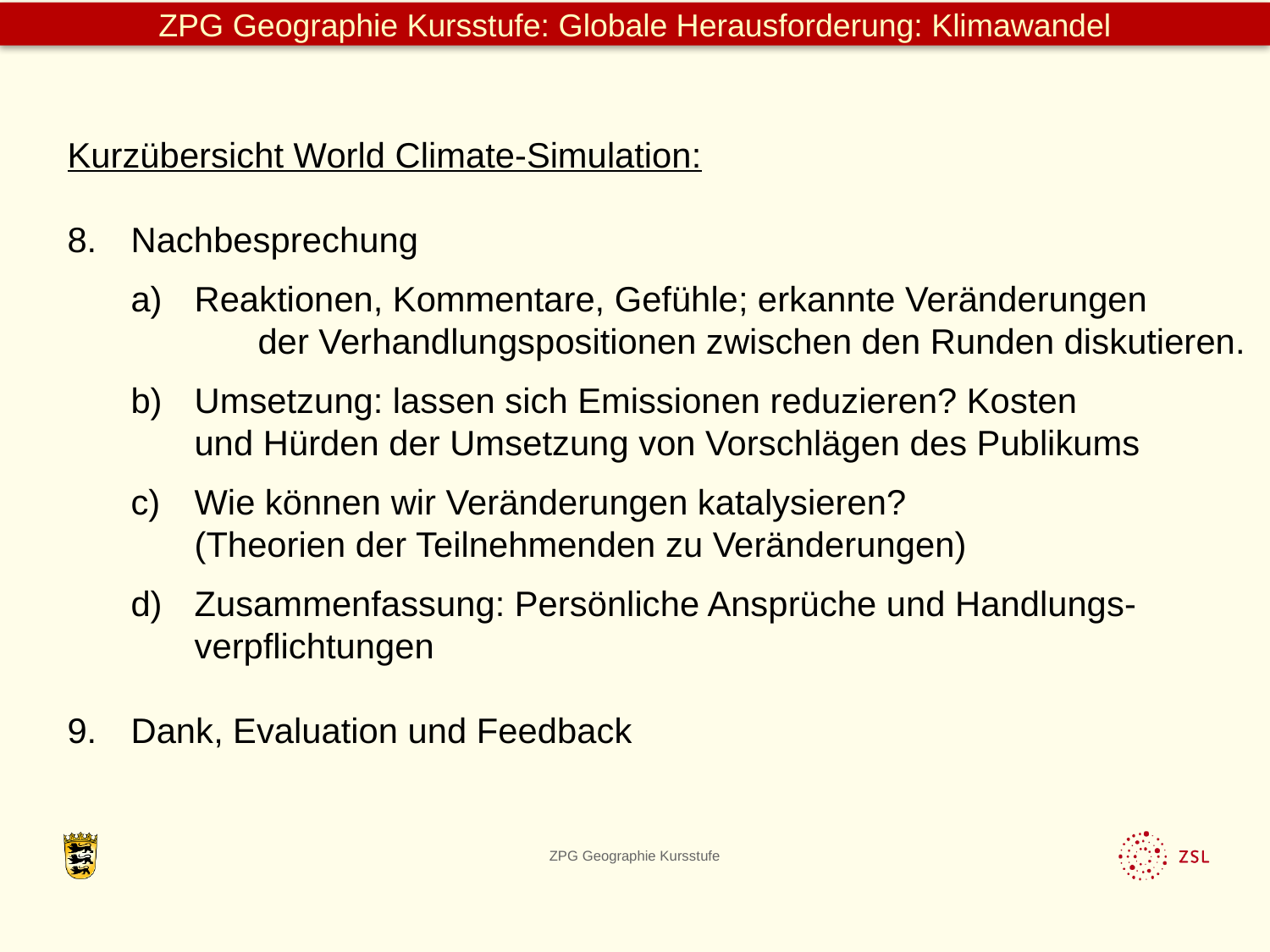

Kurzübersicht World Climate-Simulation:

Nachbesprechung

Reaktionen, Kommentare, Gefühle; erkannte Veränderungen
	der Verhandlungspositionen zwischen den Runden diskutieren.

Umsetzung: lassen sich Emissionen reduzieren? Kosten
und Hürden der Umsetzung von Vorschlägen des Publikums
Wie können wir Veränderungen katalysieren?
(Theorien der Teilnehmenden zu Veränderungen)
Zusammenfassung: Persönliche Ansprüche und Handlungs-verpflichtungen
Dank, Evaluation und Feedback